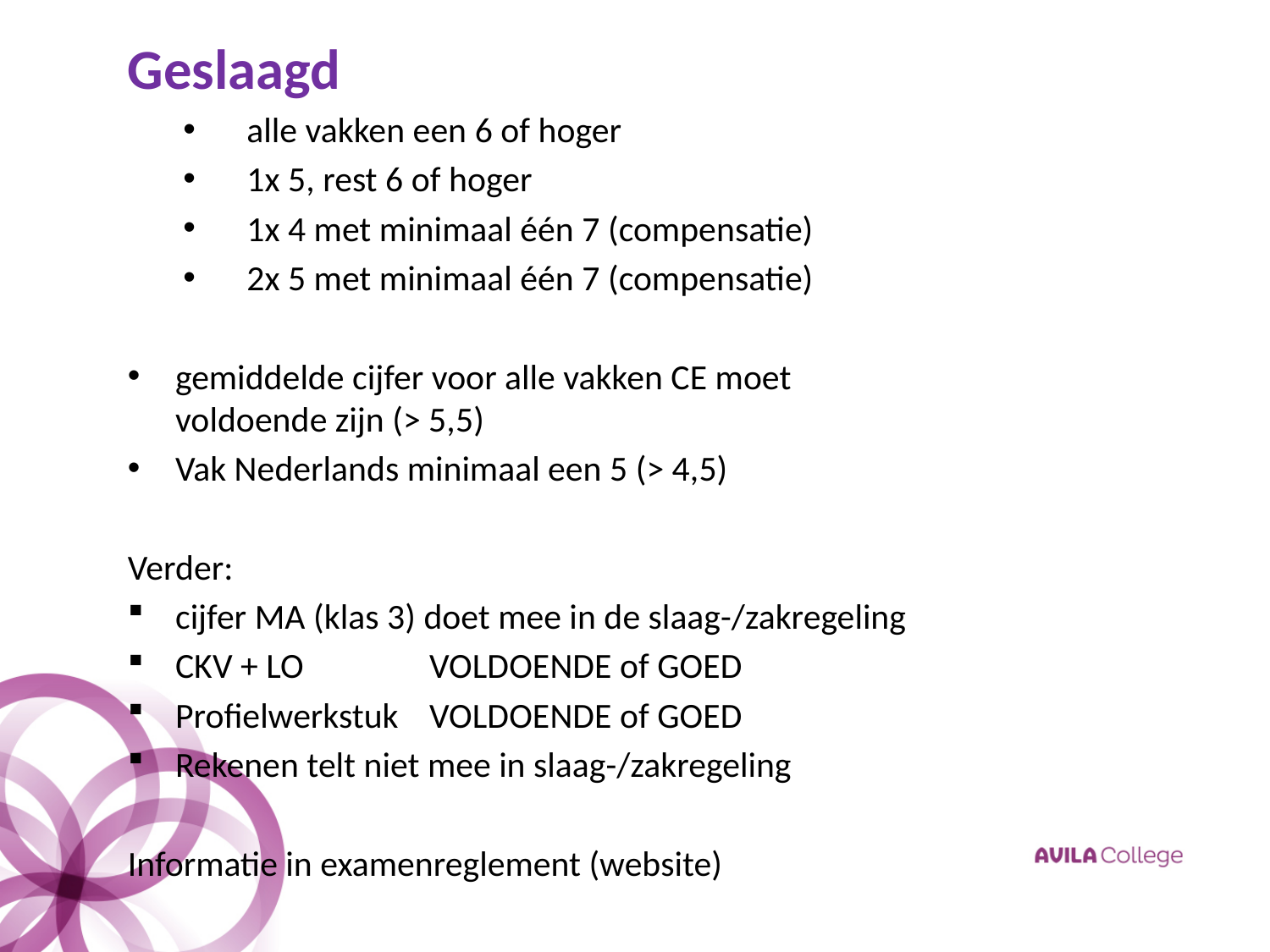

Geslaagd
alle vakken een 6 of hoger
1x 5, rest 6 of hoger
1x 4 met minimaal één 7 (compensatie)
2x 5 met minimaal één 7 (compensatie)

gemiddelde cijfer voor alle vakken CE moet
voldoende zijn (> 5,5)
Vak Nederlands minimaal een 5 (> 4,5)

Verder:
cijfer MA (klas 3) doet mee in de slaag-/zakregeling
CKV + LO        	VOLDOENDE of GOED
Profielwerkstuk   	VOLDOENDE of GOED
Rekenen telt niet mee in slaag-/zakregeling

Informatie in examenreglement (website)